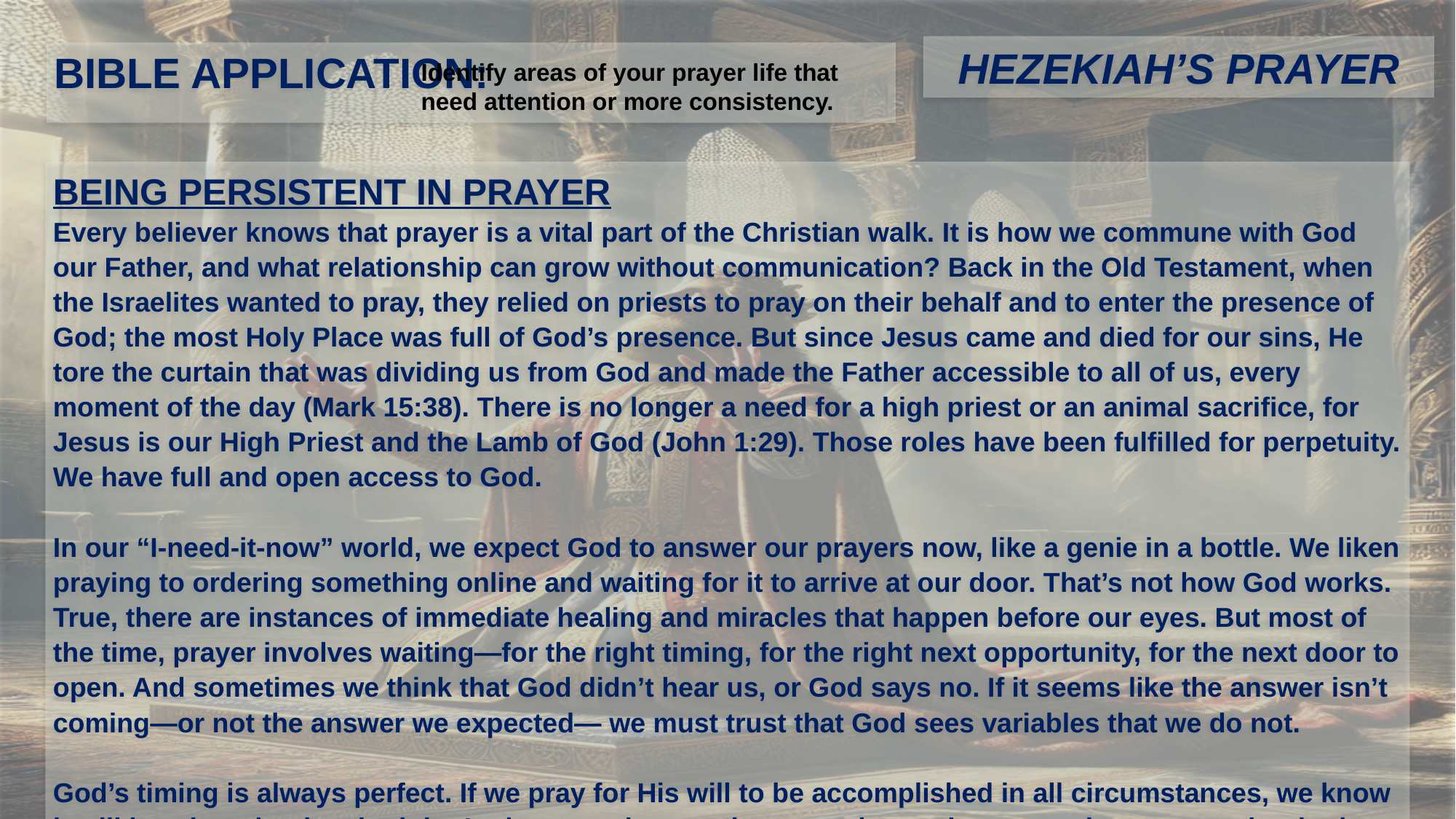

HEZEKIAH’S PRAYER
BIBLE APPLICATION
Identify ways we can love by honoring people, not positions.

HEZEKIAH’S PRAYER
BIBLE APPLICATION:

Identify areas of your prayer life that need attention or more consistency.
Being Persistent in Prayer
Every believer knows that prayer is a vital part of the Christian walk. It is how we commune with God our Father, and what relationship can grow without communication? Back in the Old Testament, when the Israelites wanted to pray, they relied on priests to pray on their behalf and to enter the presence of God; the most Holy Place was full of God’s presence. But since Jesus came and died for our sins, He tore the curtain that was dividing us from God and made the Father accessible to all of us, every moment of the day (Mark 15:38). There is no longer a need for a high priest or an animal sacrifice, for Jesus is our High Priest and the Lamb of God (John 1:29). Those roles have been fulfilled for perpetuity. We have full and open access to God.

In our “I-need-it-now” world, we expect God to answer our prayers now, like a genie in a bottle. We liken praying to ordering something online and waiting for it to arrive at our door. That’s not how God works. True, there are instances of immediate healing and miracles that happen before our eyes. But most of the time, prayer involves waiting—for the right timing, for the right next opportunity, for the next door to open. And sometimes we think that God didn’t hear us, or God says no. If it seems like the answer isn’t coming—or not the answer we expected— we must trust that God sees variables that we do not.

God’s timing is always perfect. If we pray for His will to be accomplished in all circumstances, we know it will be when the time is right. In the meantime, we keep praying and encouraging one another in the faith.